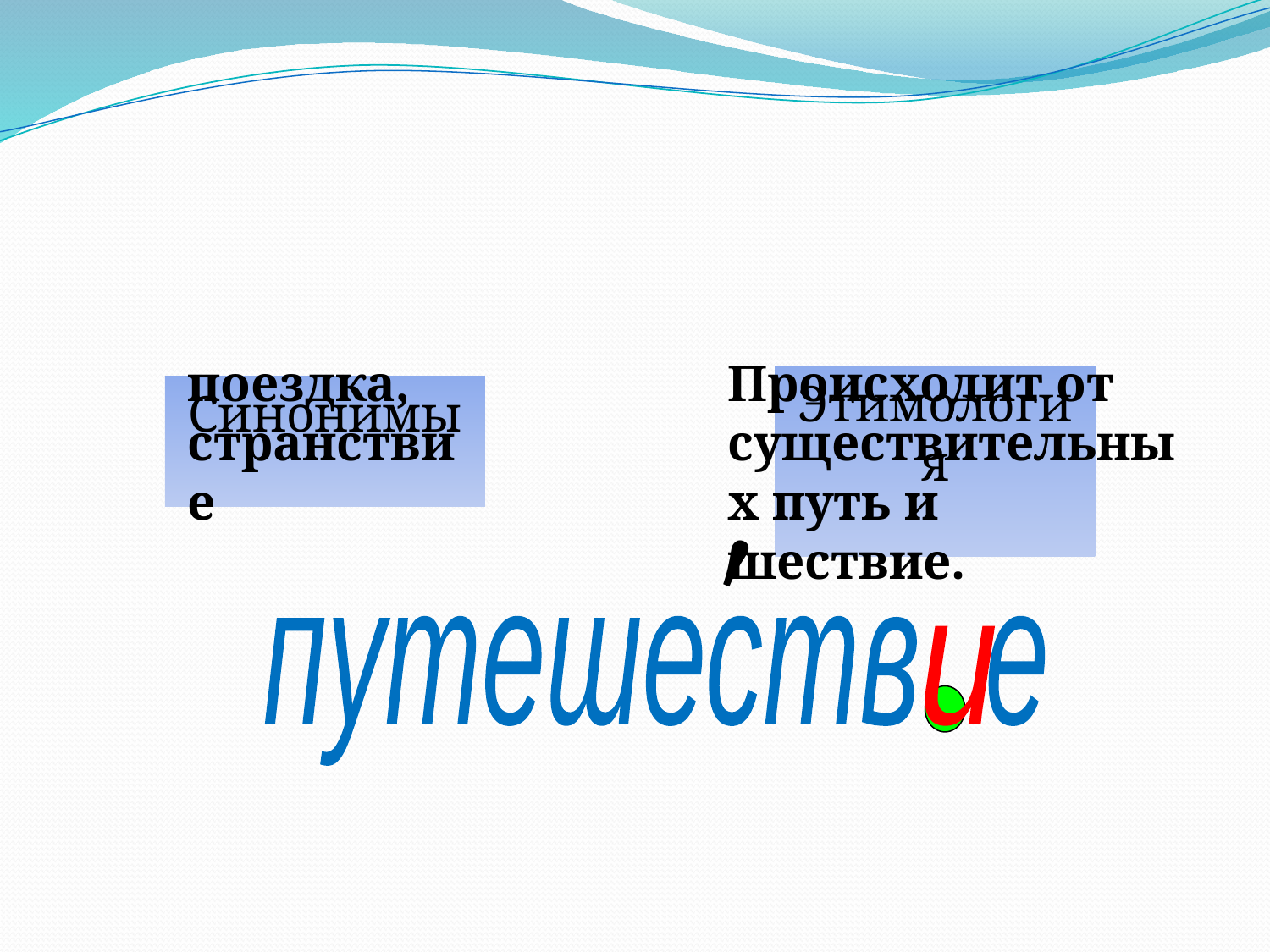

поездка, странствие
Происходит от существительных путь и шествие.
Этимология

Синонимы

′
путешеств  е
и